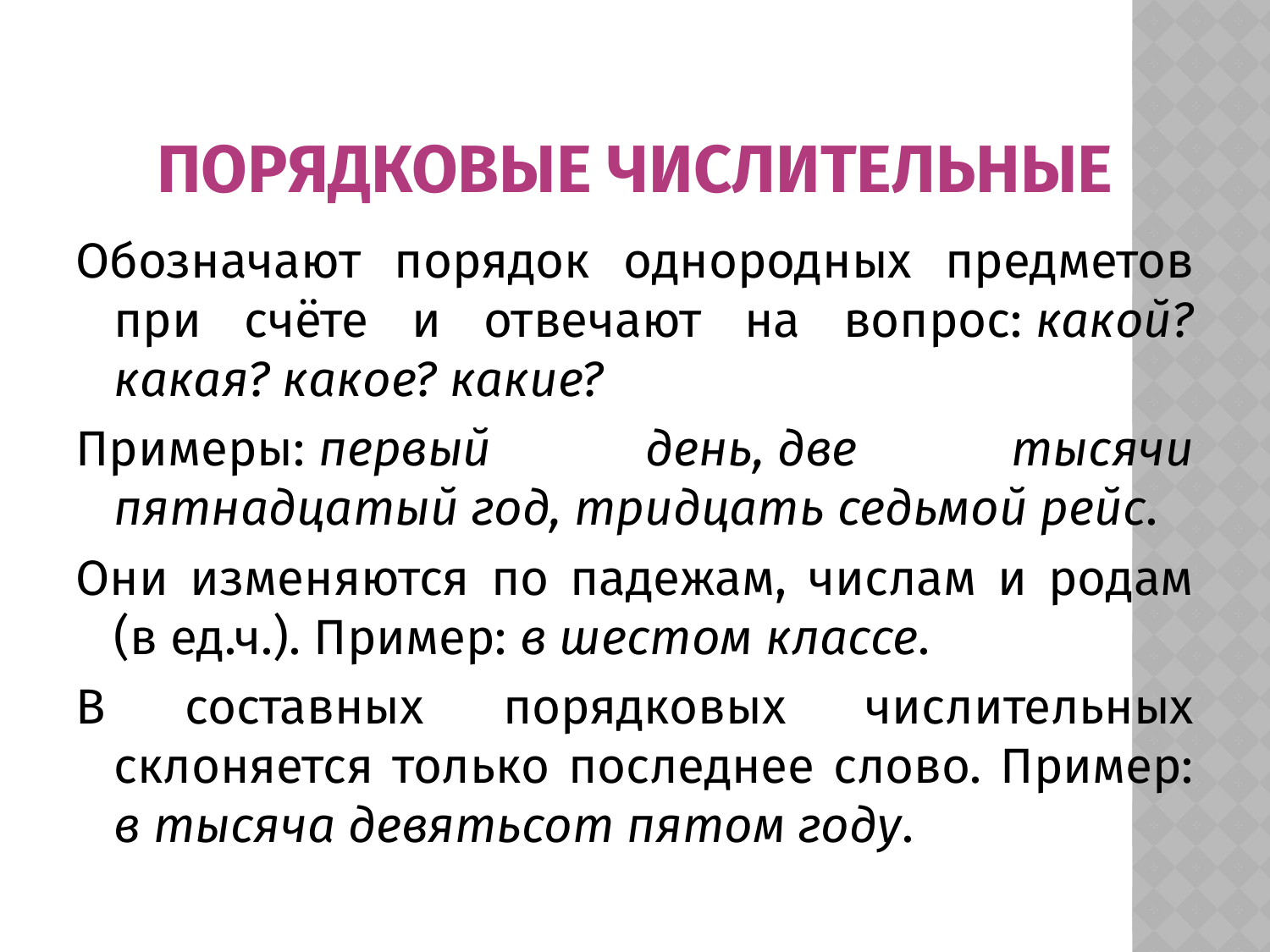

# Порядковые числительные
Обозначают порядок однородных предметов при счёте и отвечают на вопрос: какой? какая? какое? какие?
Примеры: первый день, две тысячи пятнадцатый год, тридцать седьмой рейс.
Они изменяются по падежам, числам и родам (в ед.ч.). Пример: в шестом классе.
В составных порядковых числительных склоняется только последнее слово. Пример: в тысяча девятьсот пятом году.